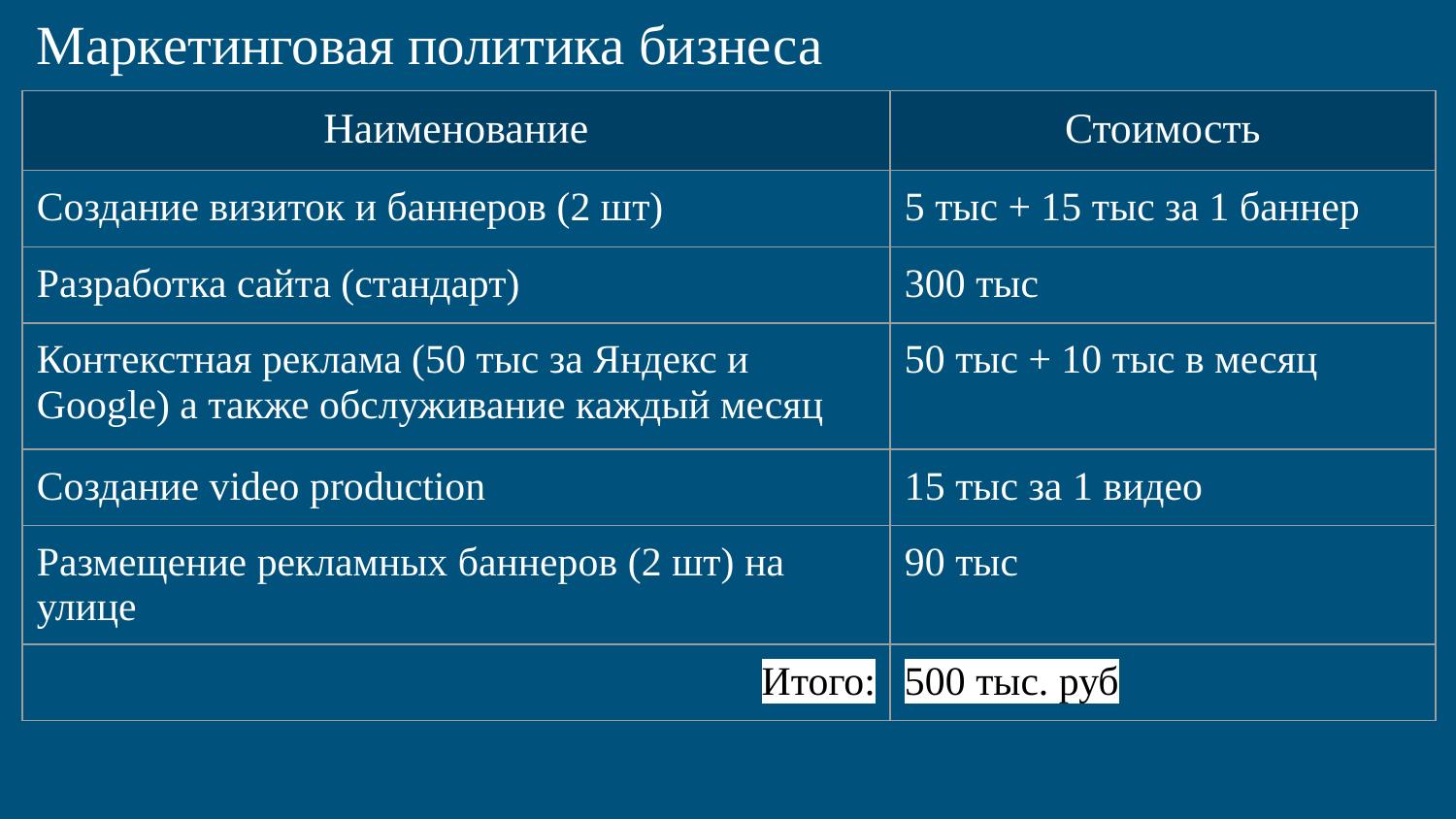

# Маркетинговая политика бизнеса
| Наименование | Стоимость |
| --- | --- |
| Создание визиток и баннеров (2 шт) | 5 тыс + 15 тыс за 1 баннер |
| Разработка сайта (стандарт) | 300 тыс |
| Контекстная реклама (50 тыс за Яндекс и Google) а также обслуживание каждый месяц | 50 тыс + 10 тыс в месяц |
| Создание video production | 15 тыс за 1 видео |
| Размещение рекламных баннеров (2 шт) на улице | 90 тыс |
| Итого: | 500 тыс. руб |